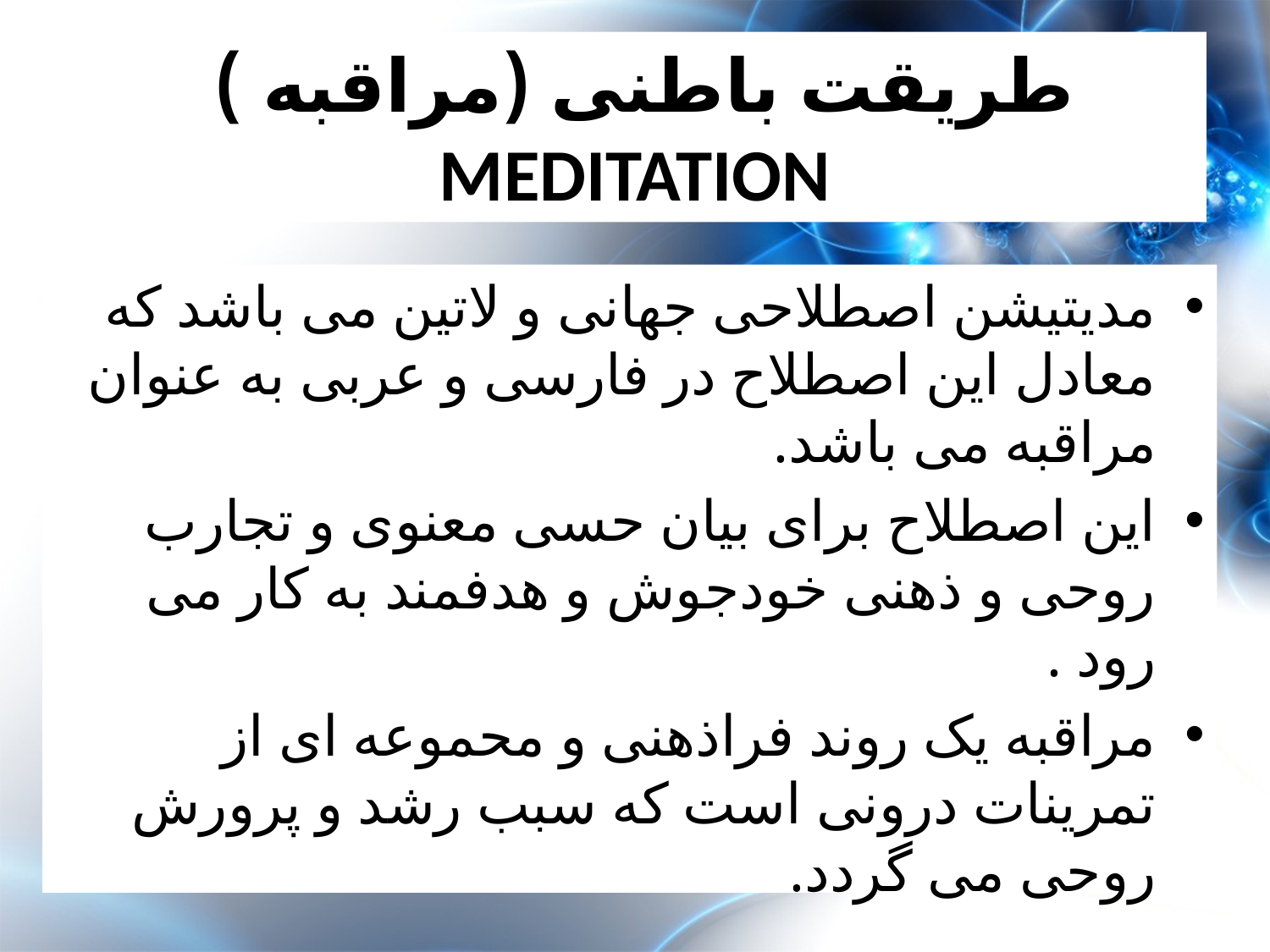

# طریقت باطنی (مراقبه )  meditation
مدیتیشن اصطلاحی جهانی و لاتین می باشد که معادل این اصطلاح در فارسی و عربی به عنوان مراقبه می باشد.
این اصطلاح برای بیان حسی معنوی و تجارب روحی و ذهنی خودجوش و هدفمند به کار می رود .
مراقبه یک روند فراذهنی و محموعه ای از تمرینات درونی است که سبب رشد و پرورش روحی می گردد.